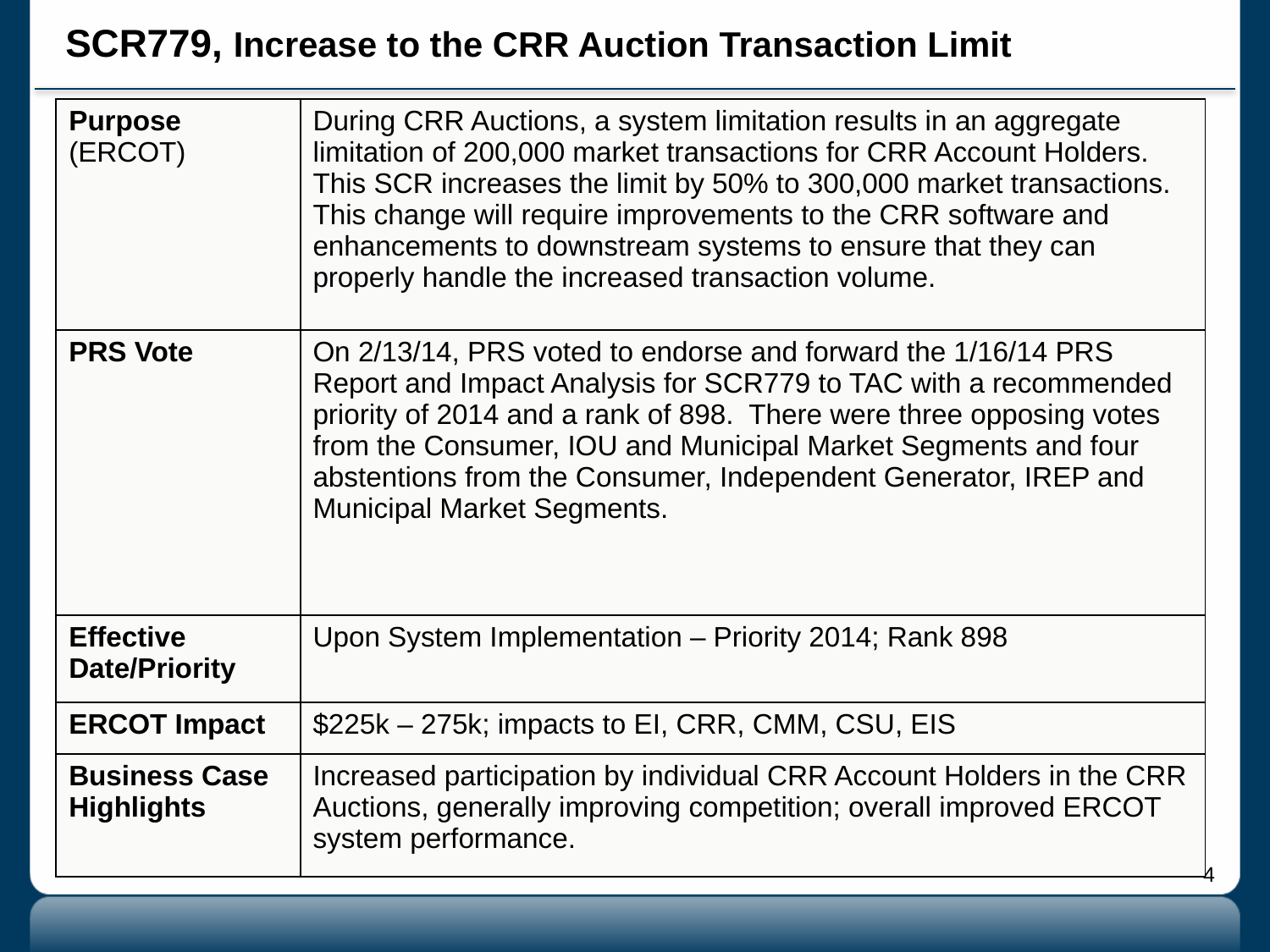

# SCR779, Increase to the CRR Auction Transaction Limit
| Purpose (ERCOT) | During CRR Auctions, a system limitation results in an aggregate limitation of 200,000 market transactions for CRR Account Holders. This SCR increases the limit by 50% to 300,000 market transactions. This change will require improvements to the CRR software and enhancements to downstream systems to ensure that they can properly handle the increased transaction volume. |
| --- | --- |
| PRS Vote | On 2/13/14, PRS voted to endorse and forward the 1/16/14 PRS Report and Impact Analysis for SCR779 to TAC with a recommended priority of 2014 and a rank of 898. There were three opposing votes from the Consumer, IOU and Municipal Market Segments and four abstentions from the Consumer, Independent Generator, IREP and Municipal Market Segments. |
| Effective Date/Priority | Upon System Implementation – Priority 2014; Rank 898 |
| ERCOT Impact | $225k – 275k; impacts to EI, CRR, CMM, CSU, EIS |
| Business Case Highlights | Increased participation by individual CRR Account Holders in the CRR Auctions, generally improving competition; overall improved ERCOT system performance. |